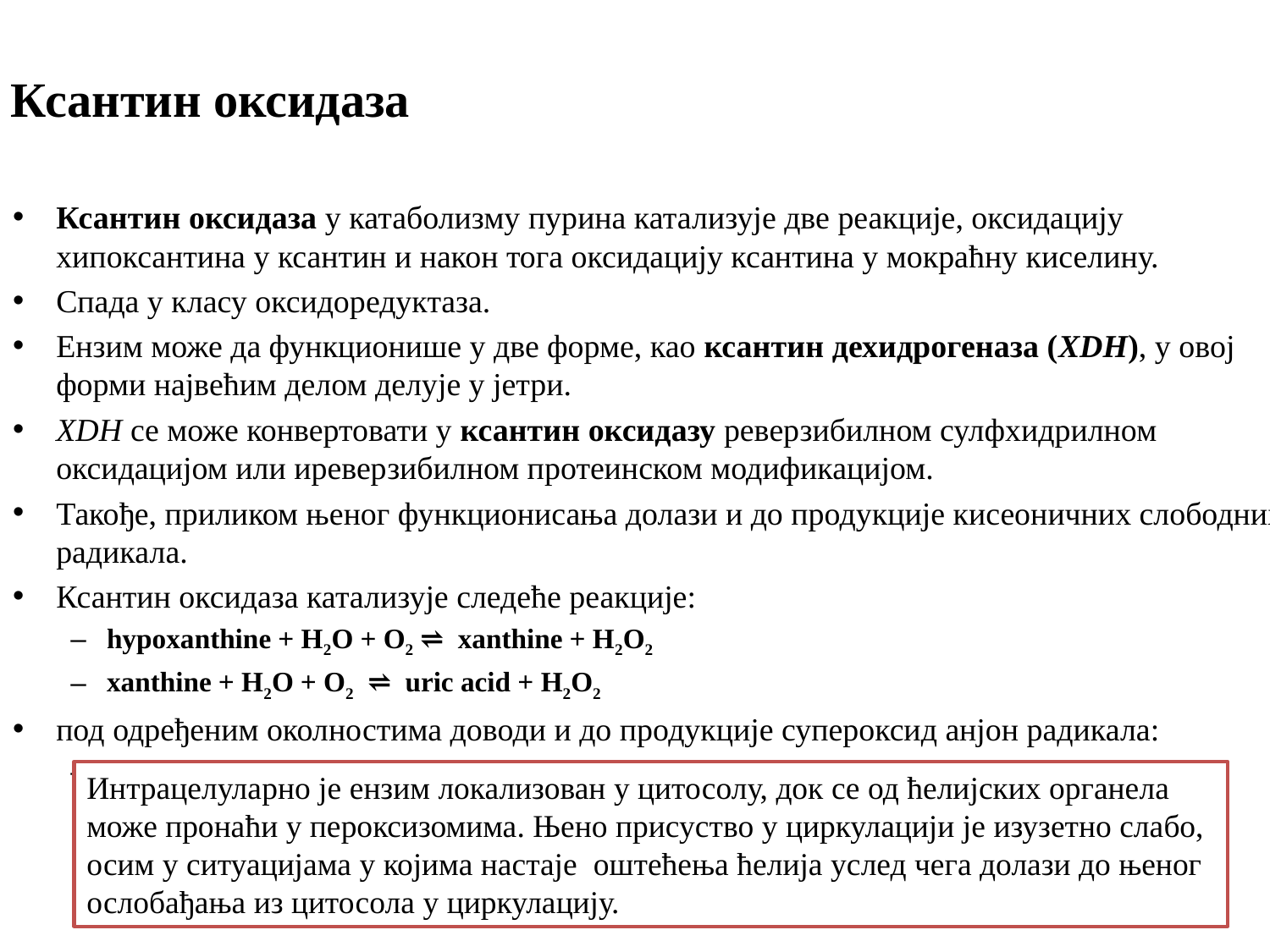

# Ксантин оксидаза
Ксантин оксидаза у катаболизму пурина катализује две реакције, оксидацију хипоксантина у ксантин и након тога оксидацију ксантина у мокраћну киселину.
Спада у класу оксидоредуктаза.
Ензим може да функционише у две форме, као ксантин дехидрогеназа (XDH), у овој форми највећим делом делује у јетри.
XDH се може конвертовати у ксантин оксидазу реверзибилном сулфхидрилном оксидацијом или иреверзибилном протеинском модификацијом.
Такође, приликом њеног функционисања долази и до продукције кисеоничних слободних радикала.
Ксантин оксидаза катализује следеће реакције:
hypoxanthine + H2O + O2 ⇌  xanthine + H2O2
xanthine + H2O + O2  ⇌  uric acid + H2O2
под одређеним околностима доводи и до продукције супероксид анјон радикала:
RH + H2O + 2 O2  ⇌  ROH + 2 O2− + 2 H+

Интрацелуларно је ензим локализован у цитосолу, док се од ћелијских органела може пронаћи у пероксизомима. Њено присуство у циркулацији је изузетно слабо, осим у ситуацијама у којима настаје  оштећења ћелија услед чега долази до њеног ослобађања из цитосола у циркулацију.